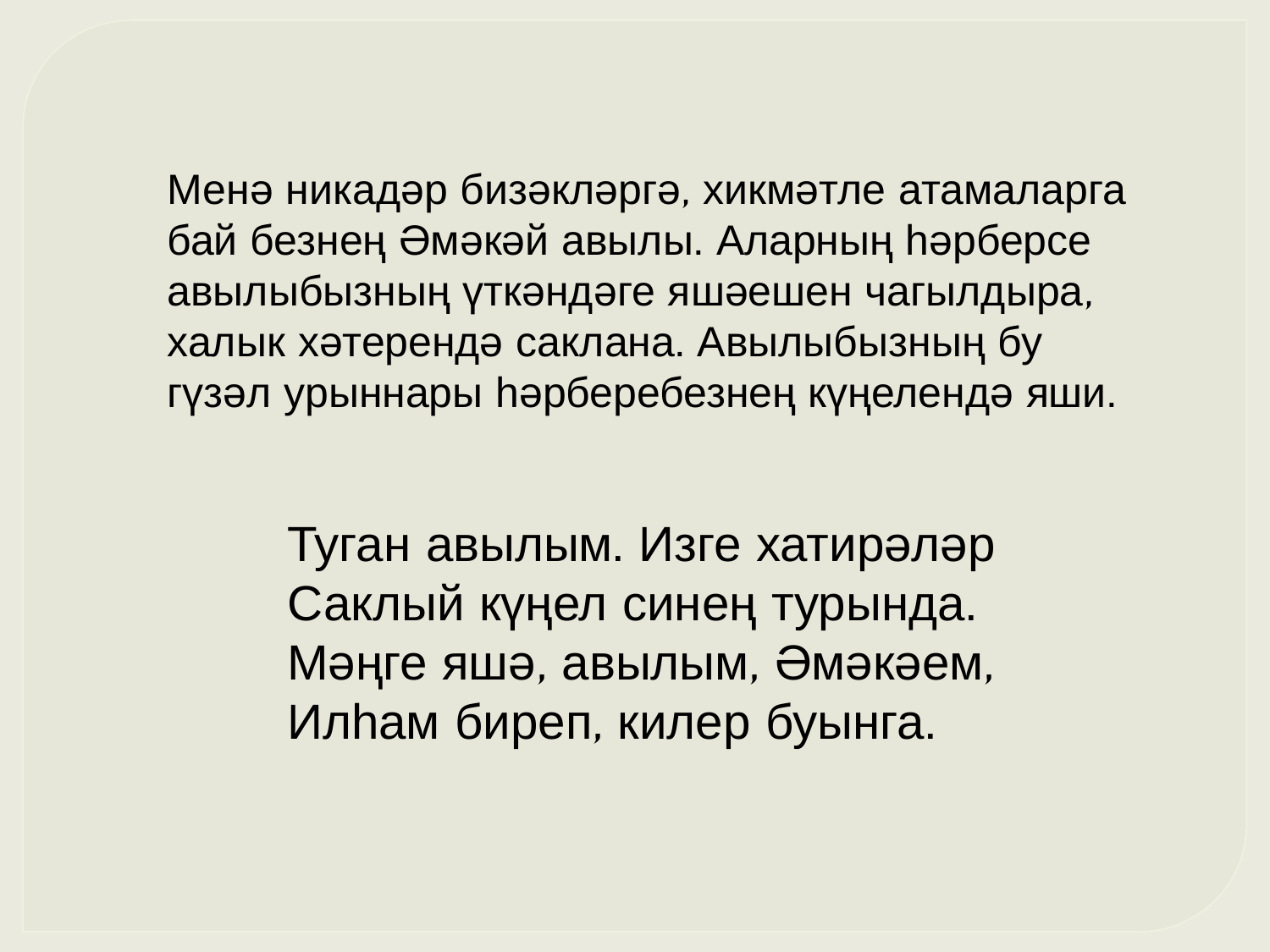

Менә никадәр бизәкләргә, хикмәтле атамаларга бай безнең Әмәкәй авылы. Аларның һәрберсе авылыбызның үткәндәге яшәешен чагылдыра, халык хәтерендә саклана. Авылыбызның бу гүзәл урыннары һәрберебезнең күңелендә яши.
Туган авылым. Изге хатирәләр
Саклый күңел синең турында.
Мәңге яшә, авылым, Әмәкәем,
Илһам биреп, килер буынга.